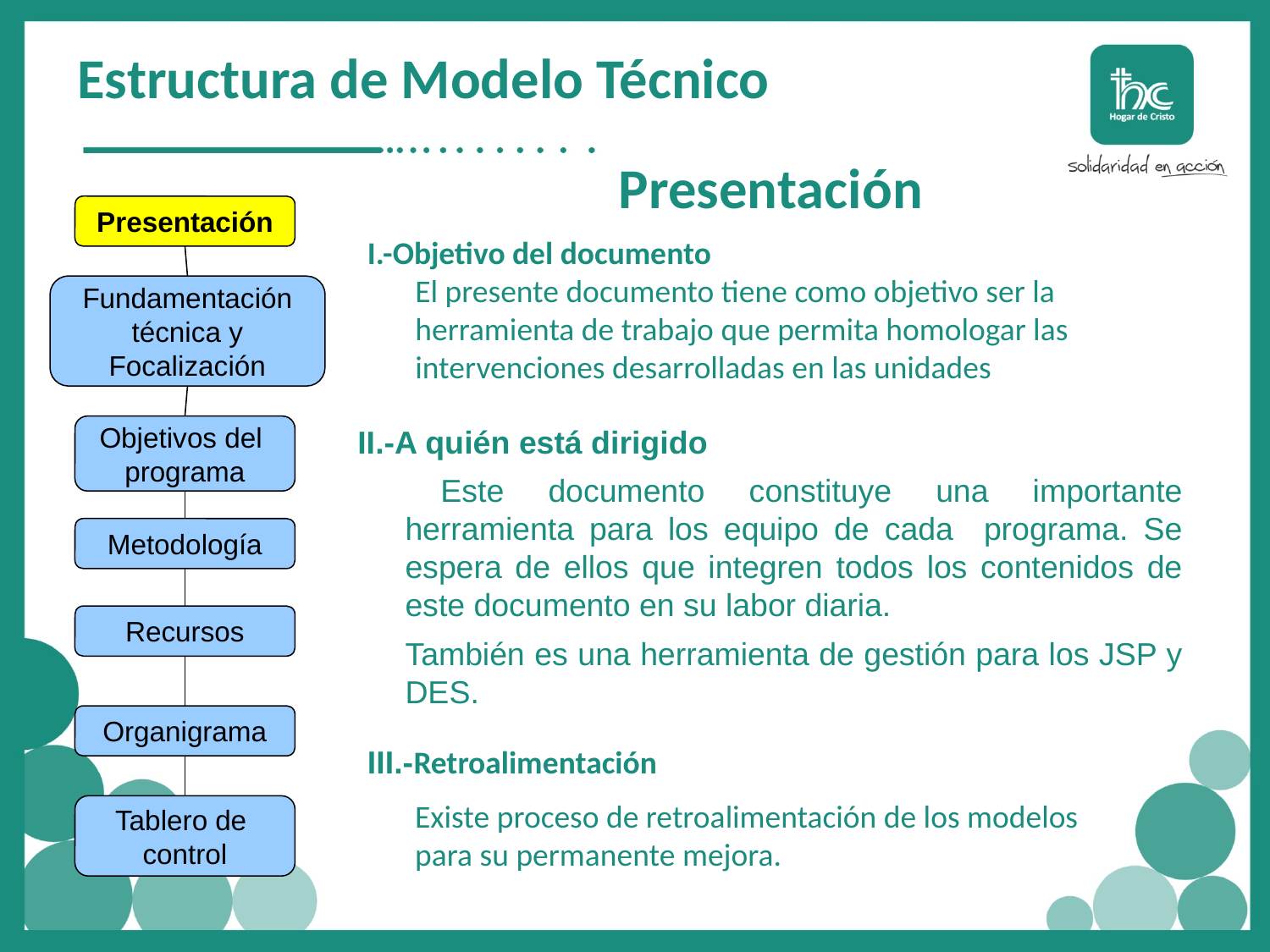

Estructura de Modelo Técnico

Presentación
Presentación
I.-Objetivo del documento
	El presente documento tiene como objetivo ser la herramienta de trabajo que permita homologar las intervenciones desarrolladas en las unidades

Fundamentación
 técnica y
Focalización
Objetivos del
programa
II.-A quién está dirigido
 	Este documento constituye una importante herramienta para los equipo de cada  programa. Se espera de ellos que integren todos los contenidos de este documento en su labor diaria.
	También es una herramienta de gestión para los JSP y DES.
Metodología
Recursos
Organigrama
III.-Retroalimentación
	Existe proceso de retroalimentación de los modelos para su permanente mejora.

Tablero de
control